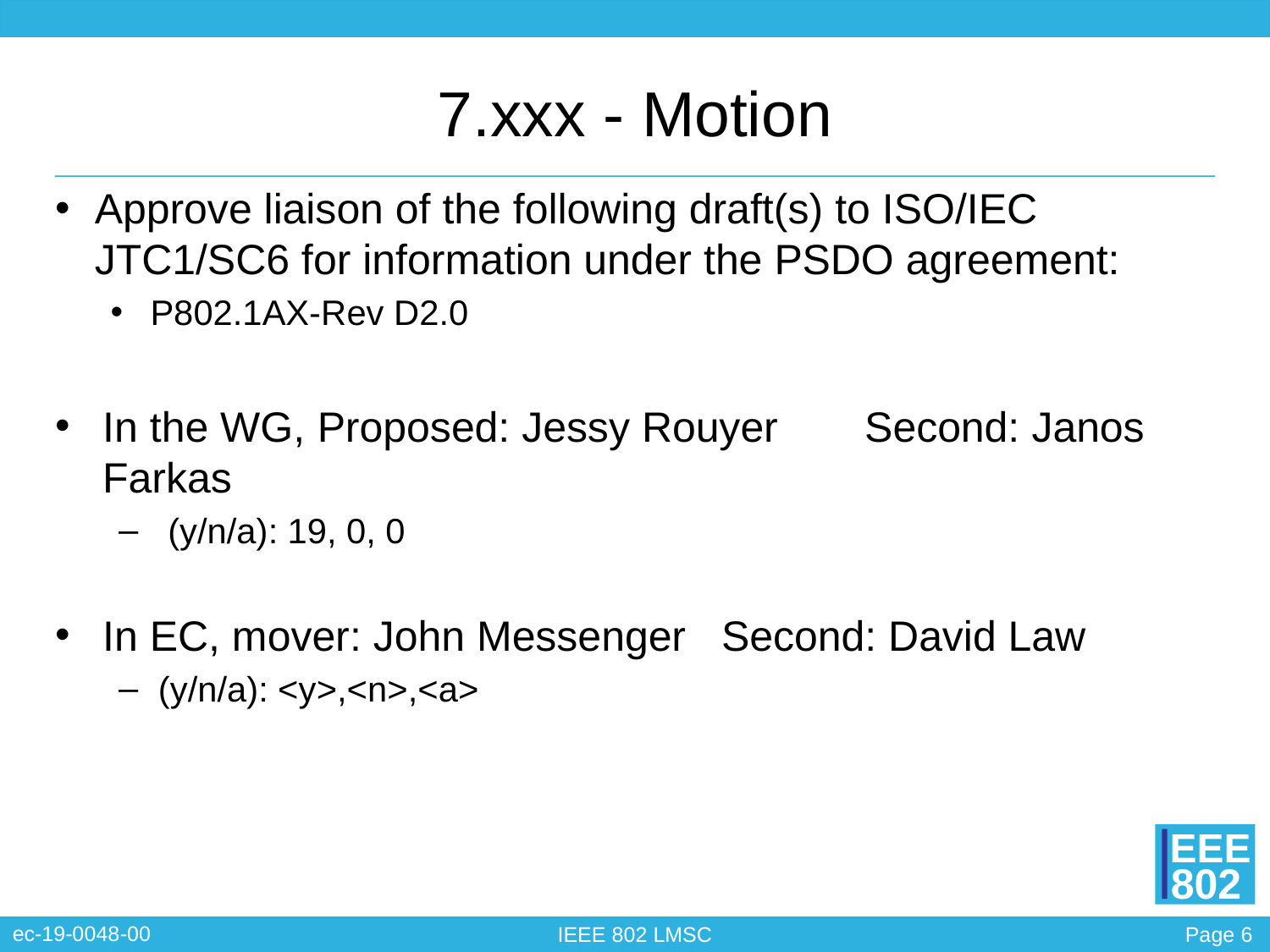

# 7.xxx - Motion
Approve liaison of the following draft(s) to ISO/IEC JTC1/SC6 for information under the PSDO agreement:
P802.1AX-Rev D2.0

In the WG, Proposed: Jessy Rouyer	Second: Janos Farkas
 (y/n/a): 19, 0, 0

In EC, mover: John Messenger   Second: David Law
(y/n/a): <y>,<n>,<a>